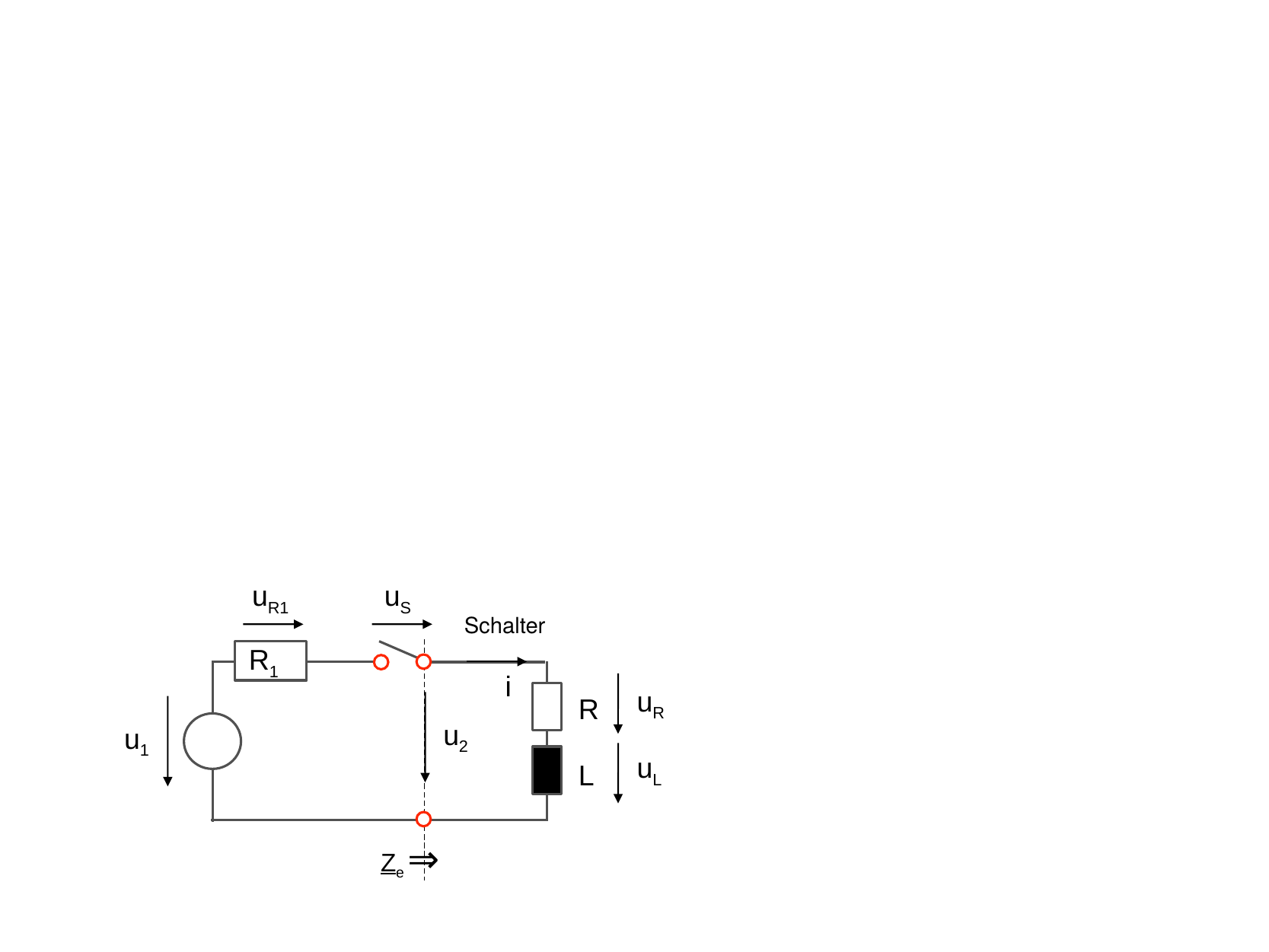

uR1
uS
Schalter

R1

i

uR
R

u2

u1

uL
L

⇒
Ze